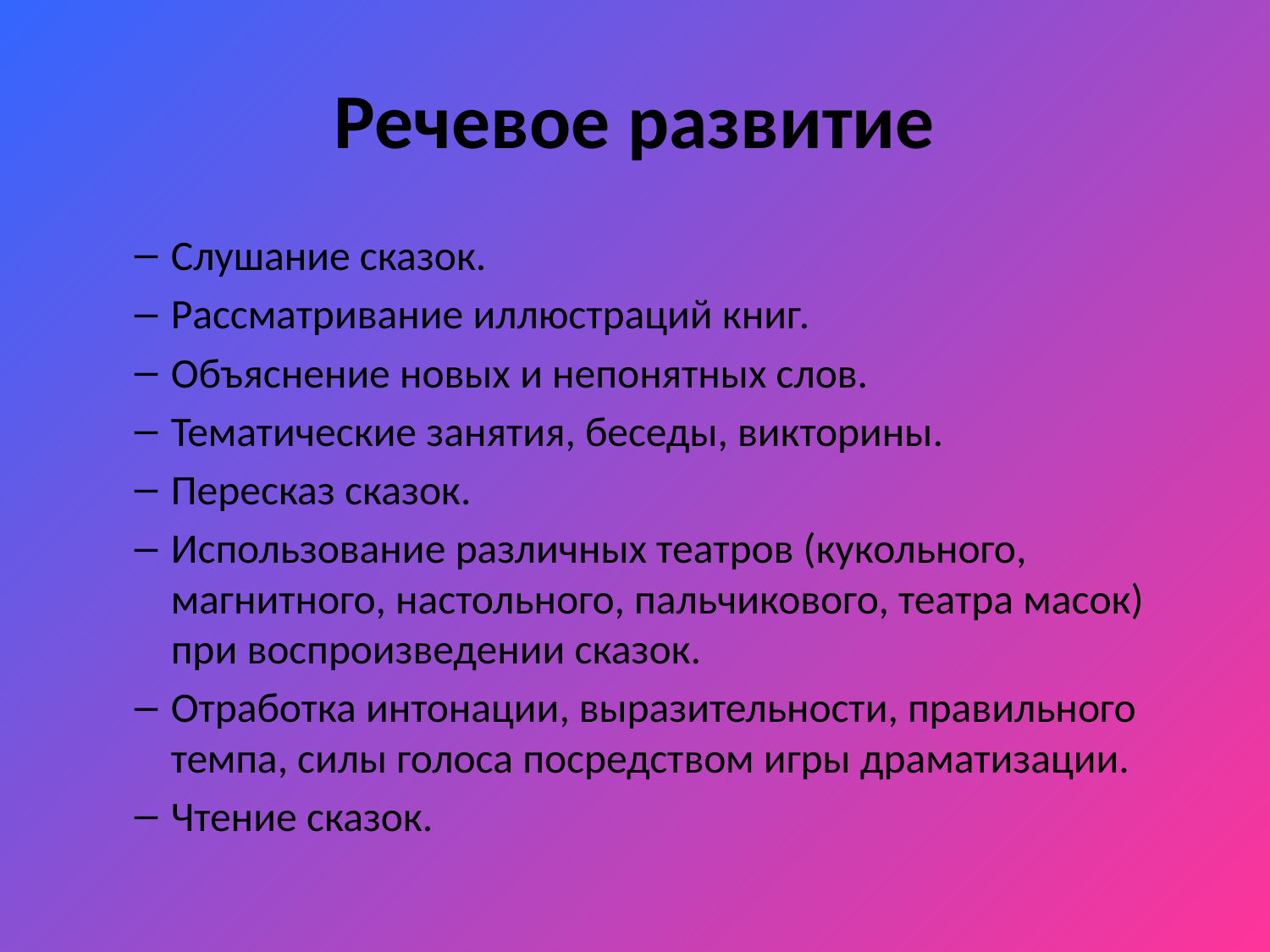

# Речевое развитие
Слушание сказок.
Рассматривание иллюстраций книг.
Объяснение новых и непонятных слов.
Тематические занятия, беседы, викторины.
Пересказ сказок.
Использование различных театров (кукольного, магнитного, настольного, пальчикового, театра масок) при воспроизведении сказок.
Отработка интонации, выразительности, правильного темпа, силы голоса посредством игры драматизации.
Чтение сказок.